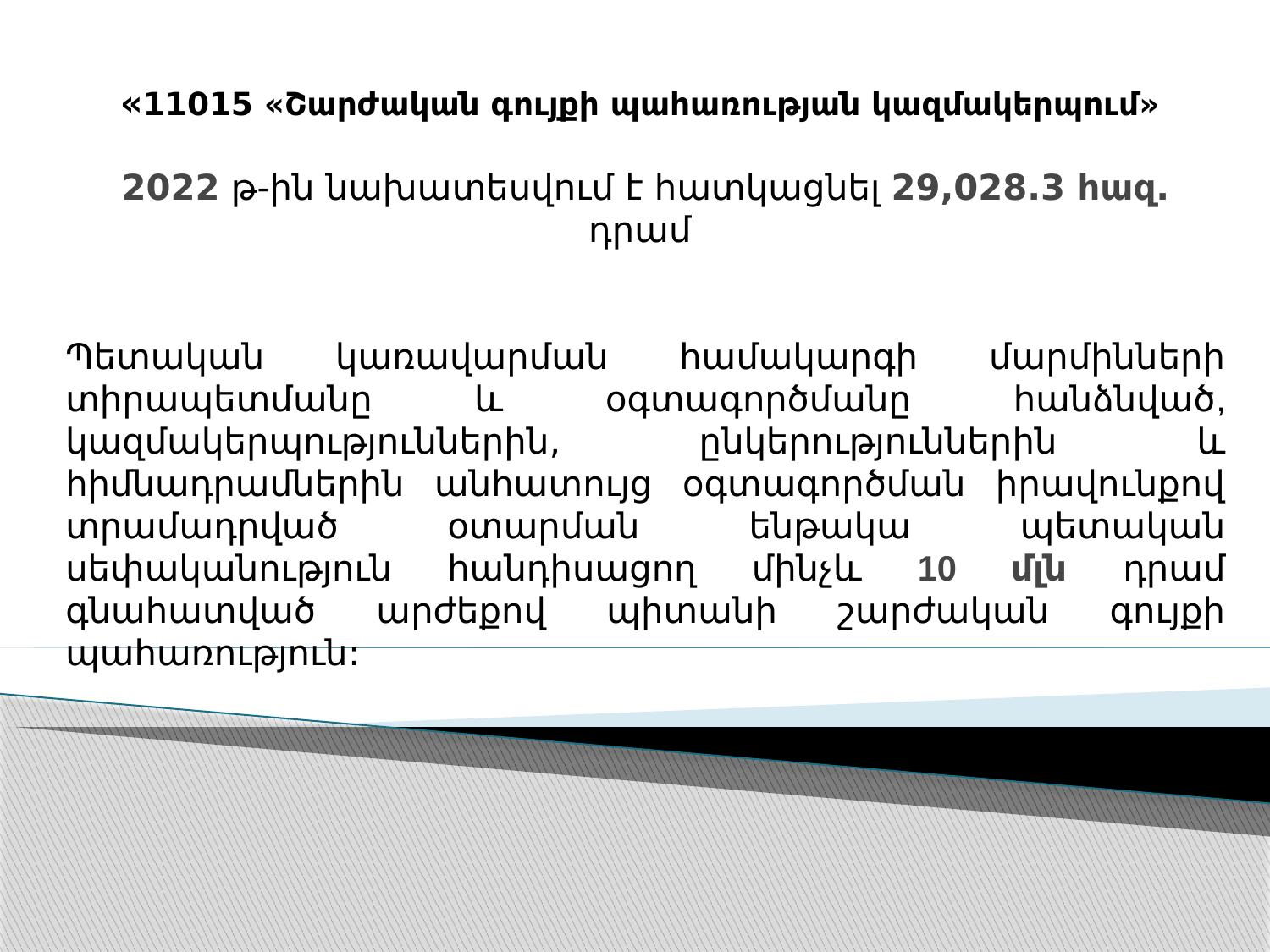

«11015 «Շարժական գույքի պահառության կազմակերպում»

2022 թ-ին նախատեսվում է հատկաց­նել 29,028.3 հազ. դրամ

Պետական կառավարման համակարգի մարմինների տիրապետմանը և օգտագործմանը հանձնված, կազմակերպություններին, ընկերություններին և հիմնադրամներին անհատույց օգտագործման իրավունքով տրամադրված օտարման ենթակա պետական սեփականություն հանդիսացող մինչև 10 մլն դրամ գնահատված արժեքով պիտանի շարժական գույքի պահառություն: